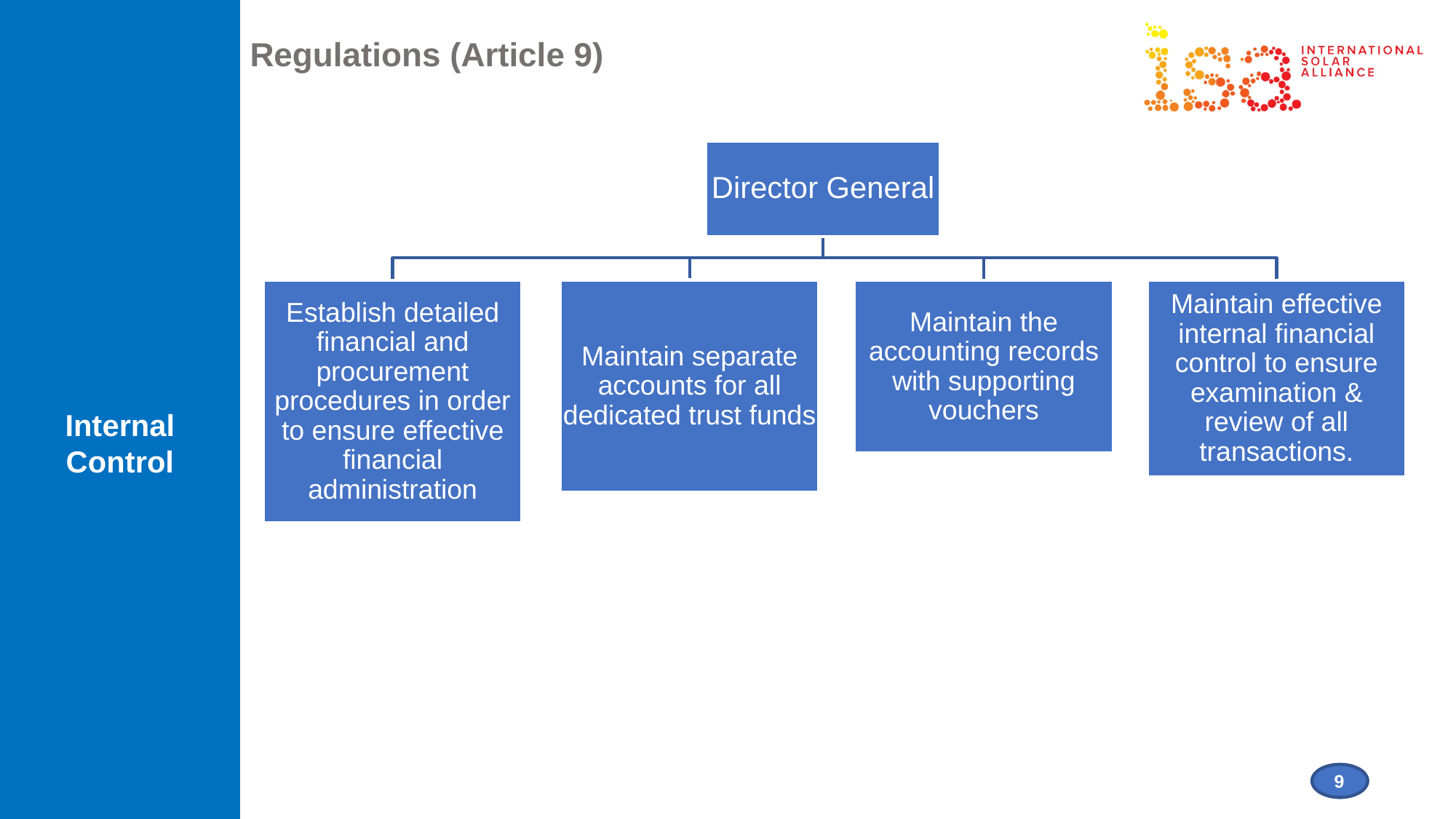

Internal Control

Regulations (Article 9)

Director General
Establish detailed financial and procurement procedures in order to ensure effective financial administration
Maintain separate accounts for all dedicated trust funds
Maintain the accounting records with supporting vouchers
Maintain effective internal financial control to ensure examination & review of all transactions.
9